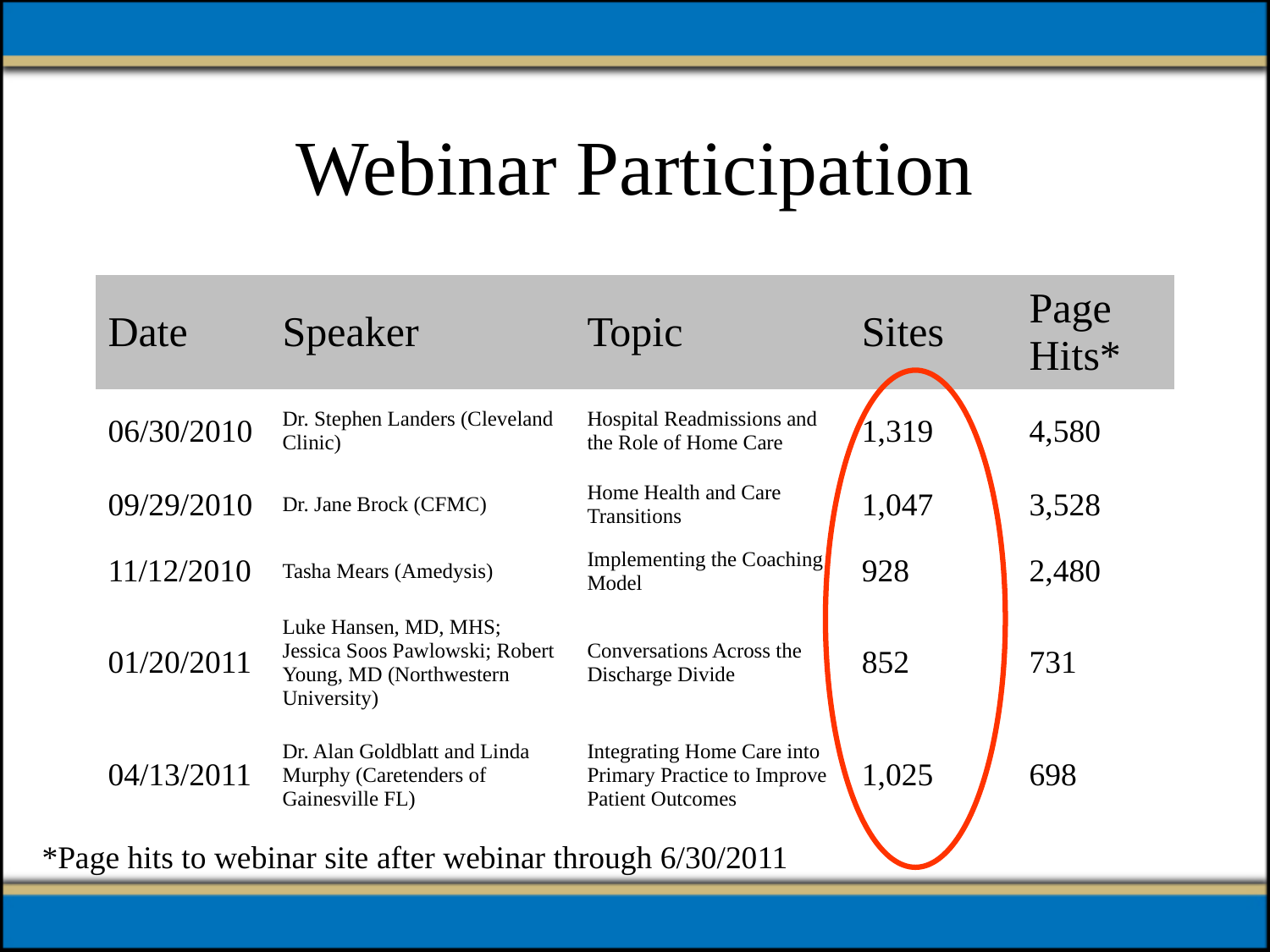

# Webinar Participation
| Date | Speaker | Topic | Sites | Page Hits\* |
| --- | --- | --- | --- | --- |
| 06/30/2010 | Dr. Stephen Landers (Cleveland Clinic) | Hospital Readmissions and the Role of Home Care | 1,319 | 4,580 |
| 09/29/2010 | Dr. Jane Brock (CFMC) | Home Health and Care Transitions | 1,047 | 3,528 |
| 11/12/2010 | Tasha Mears (Amedysis) | Implementing the Coaching Model | 928 | 2,480 |
| 01/20/2011 | Luke Hansen, MD, MHS; Jessica Soos Pawlowski; Robert Young, MD (Northwestern University) | Conversations Across the Discharge Divide | 852 | 731 |
| 04/13/2011 | Dr. Alan Goldblatt and Linda Murphy (Caretenders of Gainesville FL) | Integrating Home Care into Primary Practice to Improve Patient Outcomes | 1,025 | 698 |

*Page hits to webinar site after webinar through 6/30/2011